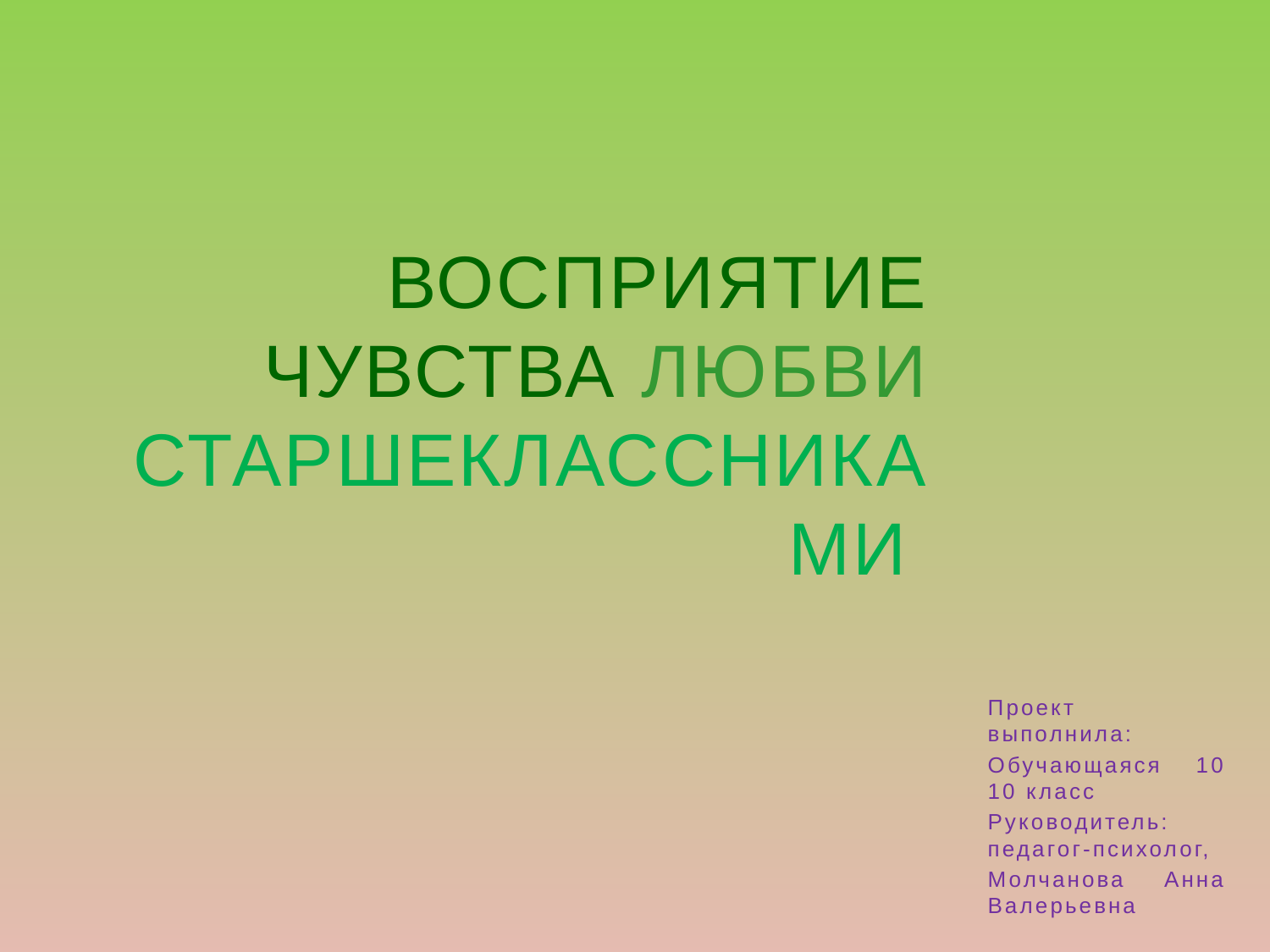

# ВОСПРИЯТИЕ ЧУВСТВА ЛЮБВИ СТАРШЕКЛАССНИКАМИ
Проект выполнила:
Обучающаяся 10 10 класс
Руководитель: педагог-психолог,
Молчанова Анна Валерьевна